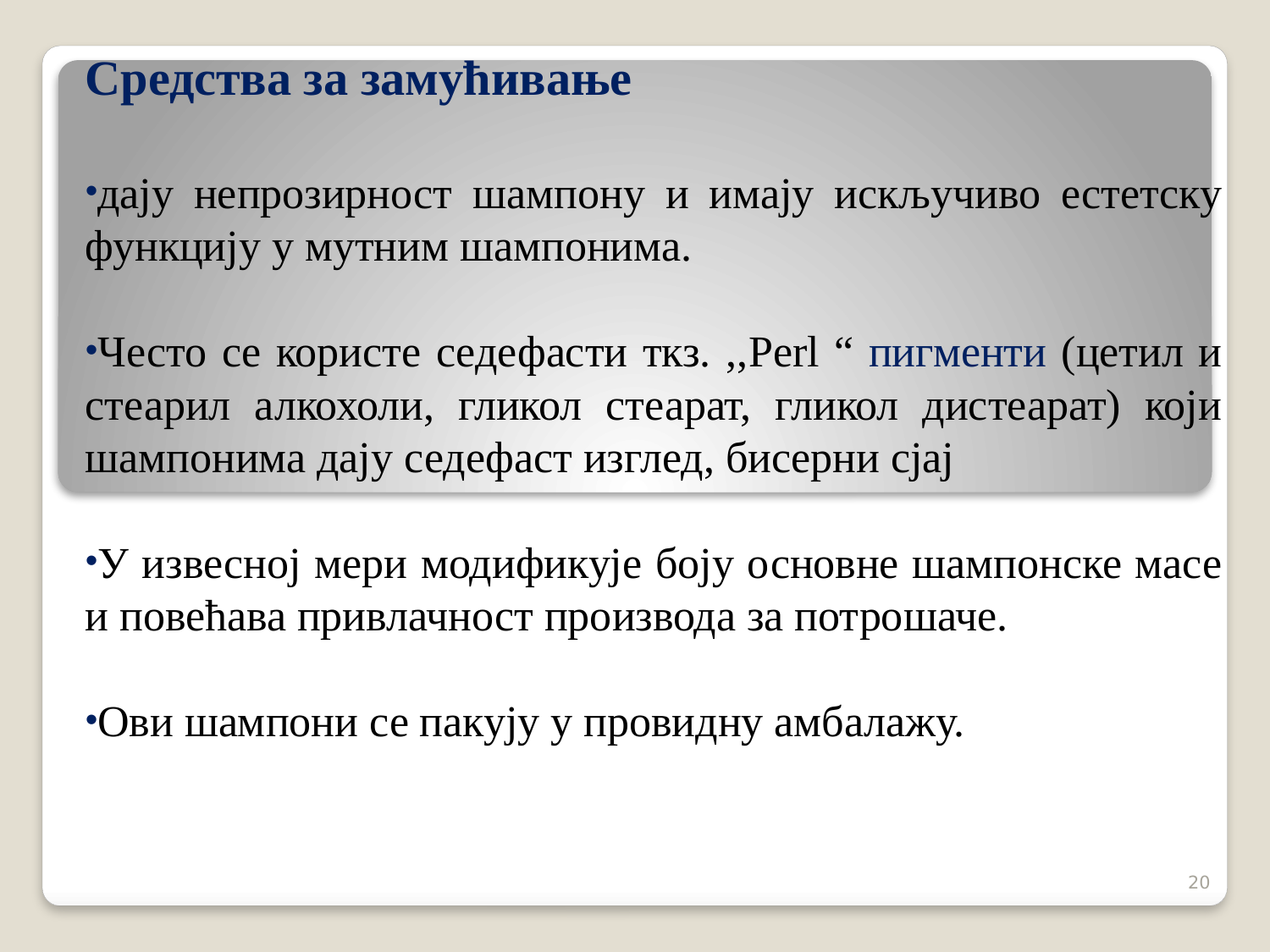

Средства за замућивање

дају непрозирност шампону и имају искључиво естетску функцију у мутним шампонима.

Често се користе седефасти ткз. ,,Perl “ пигменти (цетил и стеарил алкохоли, гликол стеарат, гликол дистеарат) који шампонима дају седефаст изглед, бисерни сјај

У извесној мери модификује боју основне шампонске масе и повећава привлачност производа за потрошаче.

Ови шампони се пакују у провидну амбалажу.
20